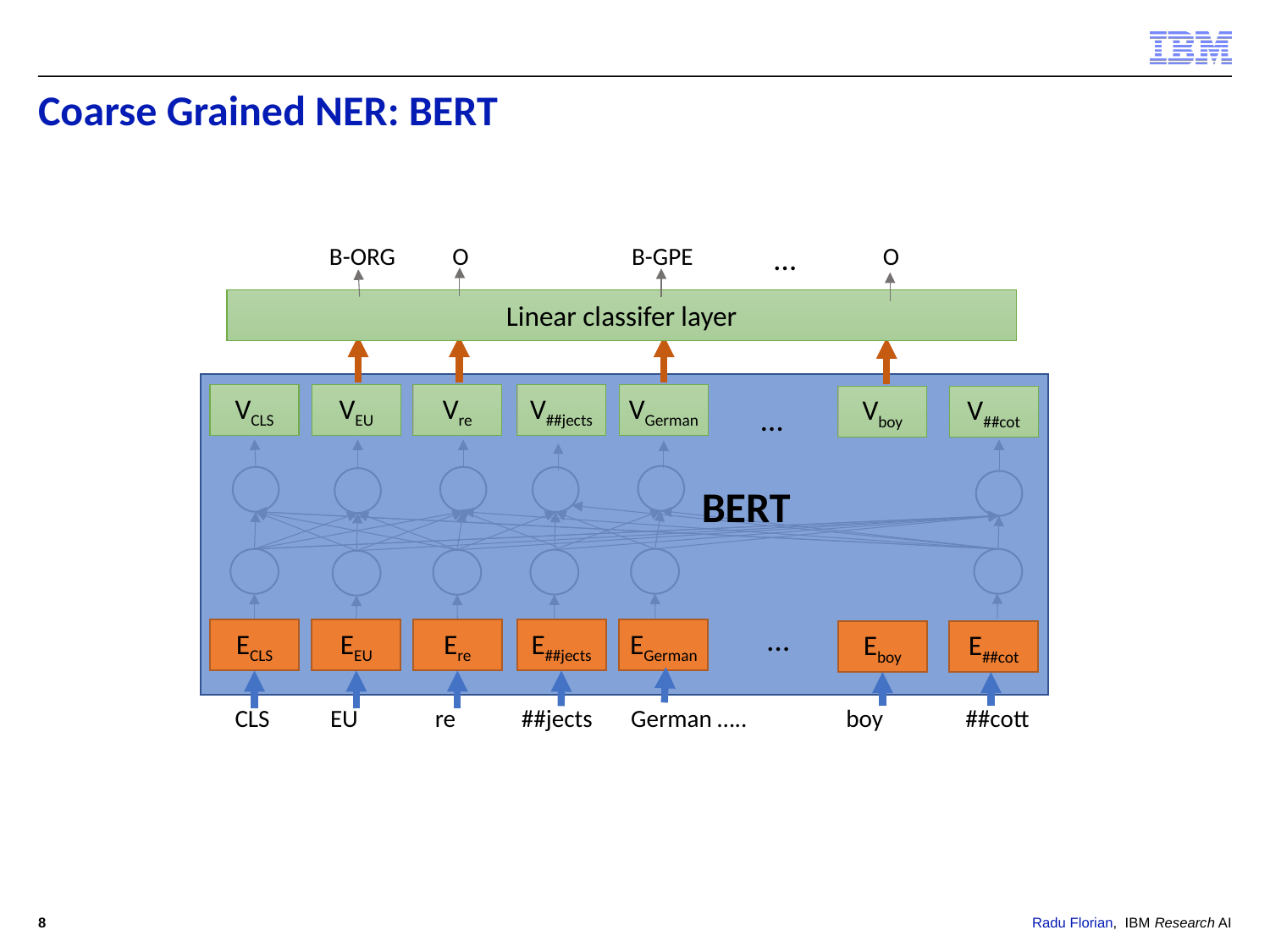

# Coarse Grained NER: BERT
…
B-ORG
      O
B-GPE
     O
Linear classifer layer

VEU
Vre
V##jects
VGerman
VCLS
Vboy
V##cot
…

BERT

…
EEU
Ere
E##jects
EGerman
ECLS
Eboy
E##cot
CLS           EU              re            ##jects       German …..                  boy               ##cott
8